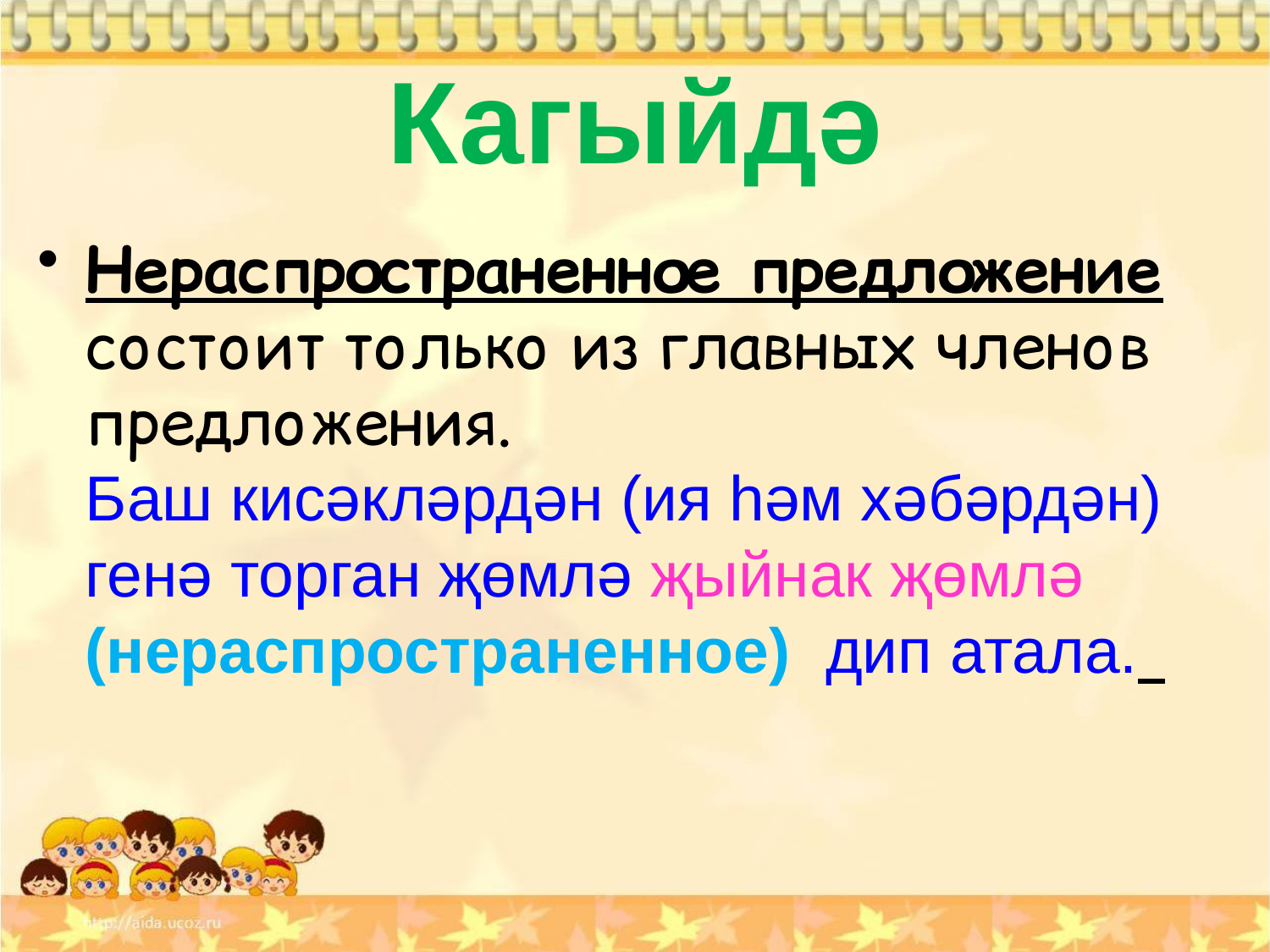

# Кагыйдә
Нераспространенное предложение состоит только из главных членов предложения.
Баш кисәкләрдән (ия һәм хәбәрдән) генә торган җөмлә җыйнак җөмлә (нераспространенное)  дип атала.